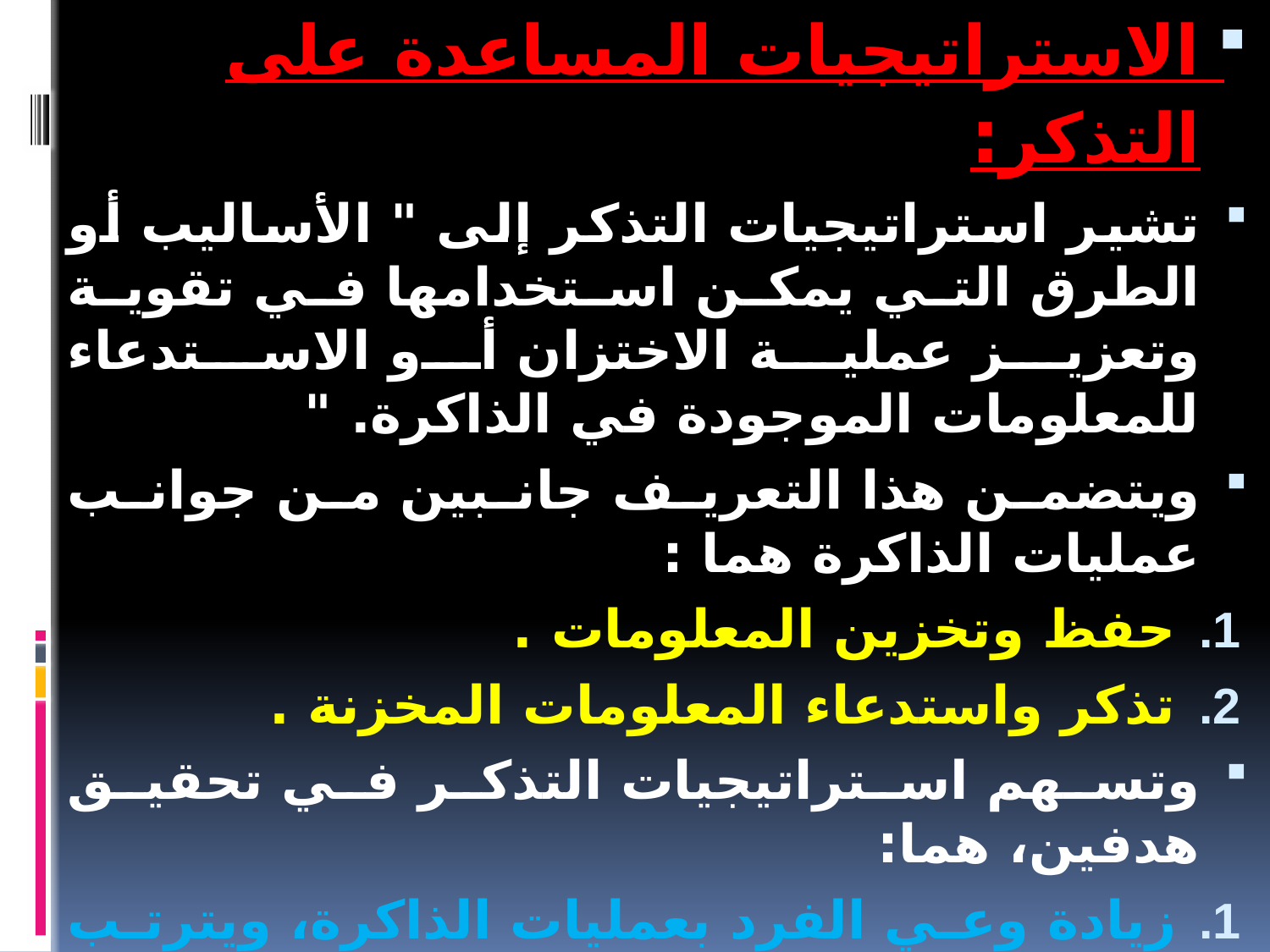

الاستراتيجيات المساعدة على التذكر:
تشير استراتيجيات التذكر إلى " الأساليب أو الطرق التي يمكن استخدامها في تقوية وتعزيز عملية الاختزان أو الاستدعاء للمعلومات الموجودة في الذاكرة. "
ويتضمن هذا التعريف جانبين من جوانب عمليات الذاكرة هما :
حفظ وتخزين المعلومات .
تذكر واستدعاء المعلومات المخزنة .
وتسهم استراتيجيات التذكر في تحقيق هدفين، هما:
زيادة وعي الفرد بعمليات الذاكرة، ويترتب على هذا زيادة احتمالات النجاح في تطبيق استراتجيات التذكر، وتنشيط المعلومات المخزنة بالذاكرة بشكل آلي، وجعل مستوى الأداء أكثر فاعلية.
زيادة وعي الفرد بنواحي القوة والضعف في قدرات ذاكرته.